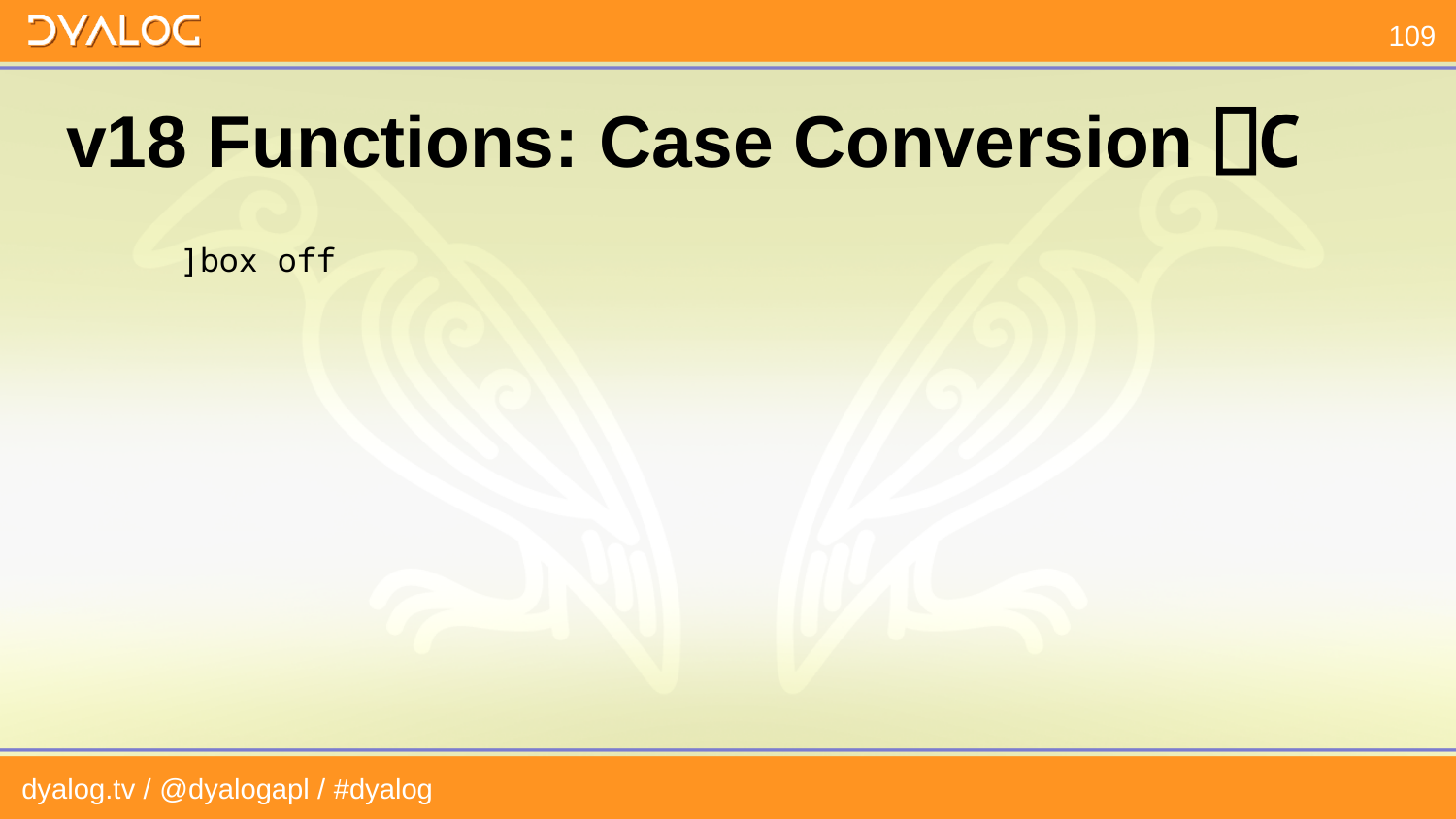

# v18 Functions: Case Conversion ⎕C
      ]box off